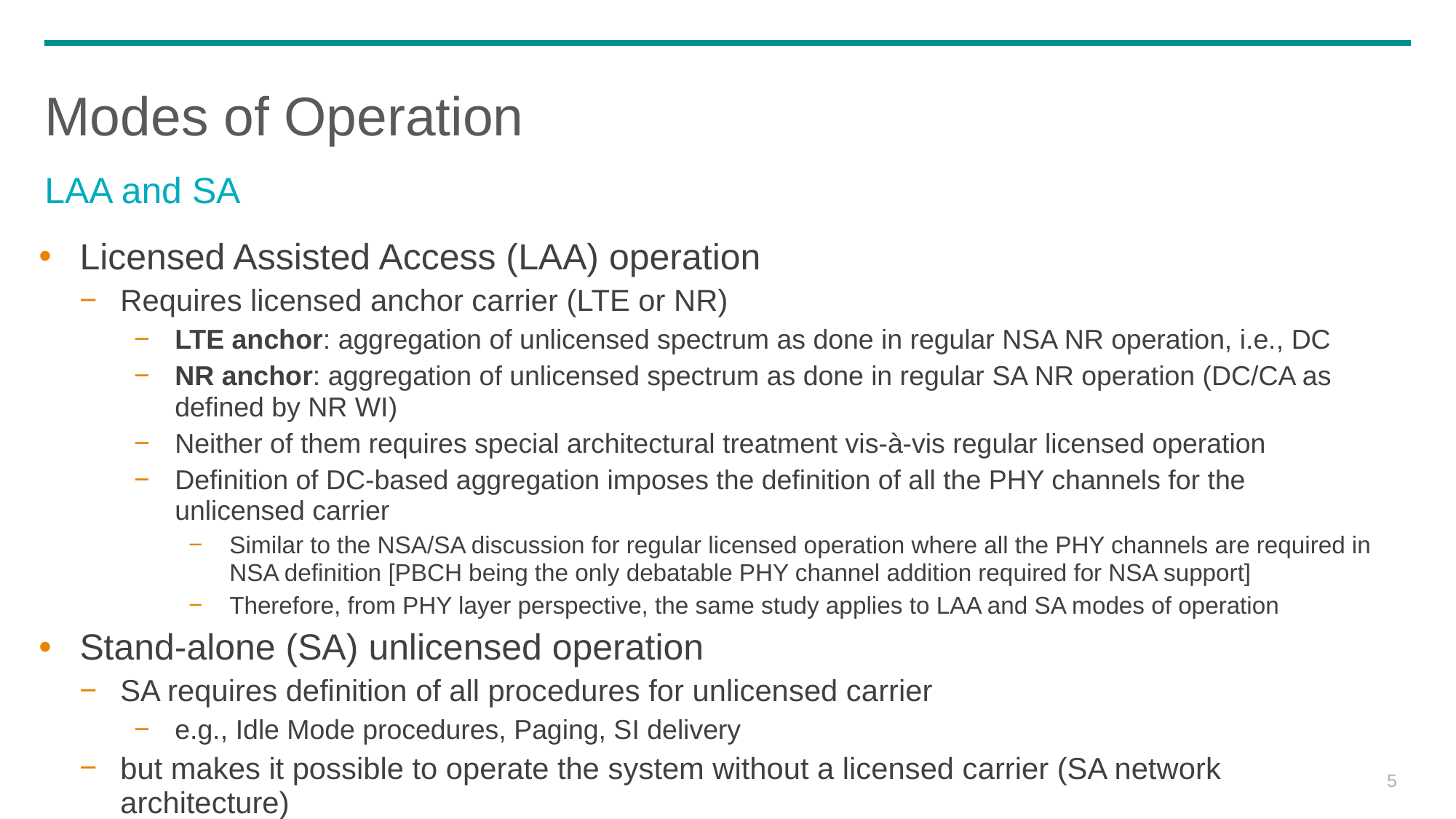

# Modes of Operation
LAA and SA
Licensed Assisted Access (LAA) operation
Requires licensed anchor carrier (LTE or NR)
LTE anchor: aggregation of unlicensed spectrum as done in regular NSA NR operation, i.e., DC
NR anchor: aggregation of unlicensed spectrum as done in regular SA NR operation (DC/CA as defined by NR WI)
Neither of them requires special architectural treatment vis-à-vis regular licensed operation
Definition of DC-based aggregation imposes the definition of all the PHY channels for the unlicensed carrier
Similar to the NSA/SA discussion for regular licensed operation where all the PHY channels are required in NSA definition [PBCH being the only debatable PHY channel addition required for NSA support]
Therefore, from PHY layer perspective, the same study applies to LAA and SA modes of operation
Stand-alone (SA) unlicensed operation
SA requires definition of all procedures for unlicensed carrier
e.g., Idle Mode procedures, Paging, SI delivery
but makes it possible to operate the system without a licensed carrier (SA network architecture)

5